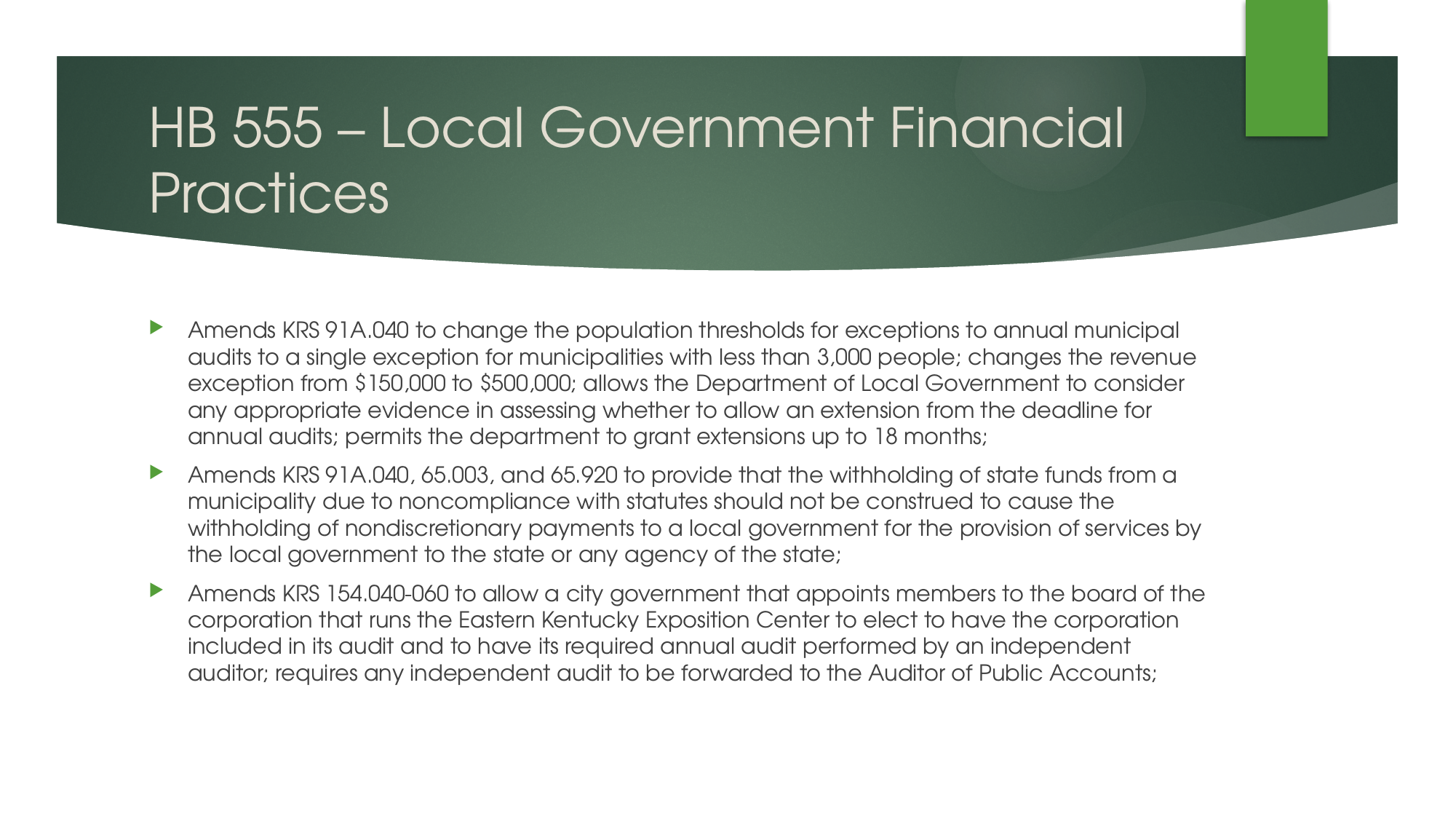

# HB 555 – Local Government Financial Practices
Amends KRS 91A.040 to change the population thresholds for exceptions to annual municipal audits to a single exception for municipalities with less than 3,000 people; changes the revenue exception from $150,000 to $500,000; allows the Department of Local Government to consider any appropriate evidence in assessing whether to allow an extension from the deadline for annual audits; permits the department to grant extensions up to 18 months;
Amends KRS 91A.040, 65.003, and 65.920 to provide that the withholding of state funds from a municipality due to noncompliance with statutes should not be construed to cause the withholding of nondiscretionary payments to a local government for the provision of services by the local government to the state or any agency of the state;
Amends KRS 154.040-060 to allow a city government that appoints members to the board of the corporation that runs the Eastern Kentucky Exposition Center to elect to have the corporation included in its audit and to have its required annual audit performed by an independent auditor; requires any independent audit to be forwarded to the Auditor of Public Accounts;